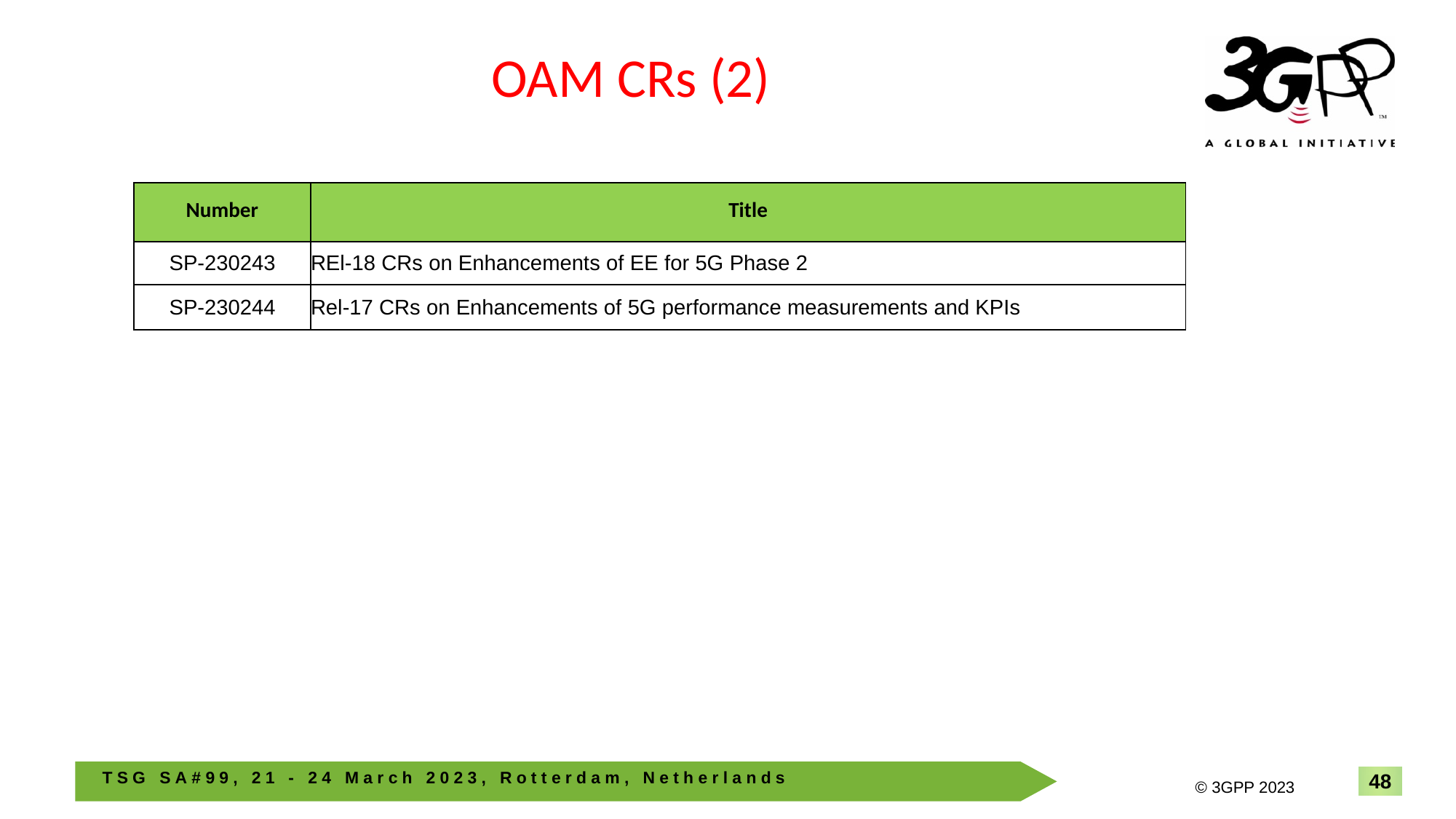

# OAM CRs (2)
| Number | Title |
| --- | --- |
| SP-230243 | REl-18 CRs on Enhancements of EE for 5G Phase 2 |
| SP-230244 | Rel-17 CRs on Enhancements of 5G performance measurements and KPIs |